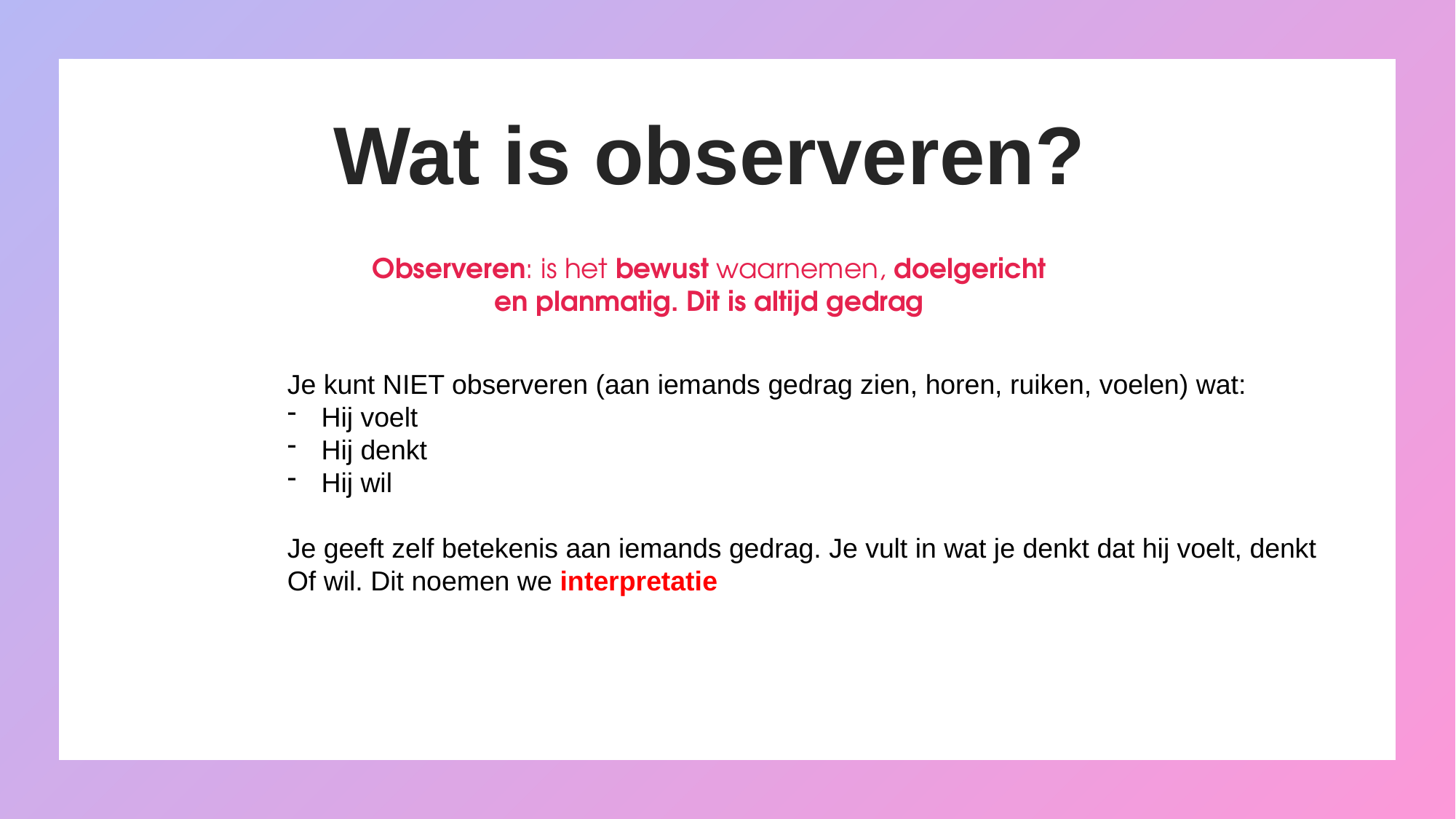

Wat is observeren?
Observeren: is het bewust waarnemen, doelgericht en planmatig. Dit is altijd gedrag
Je kunt NIET observeren (aan iemands gedrag zien, horen, ruiken, voelen) wat:
Hij voelt
Hij denkt
Hij wil

Je geeft zelf betekenis aan iemands gedrag. Je vult in wat je denkt dat hij voelt, denkt
Of wil. Dit noemen we interpretatie